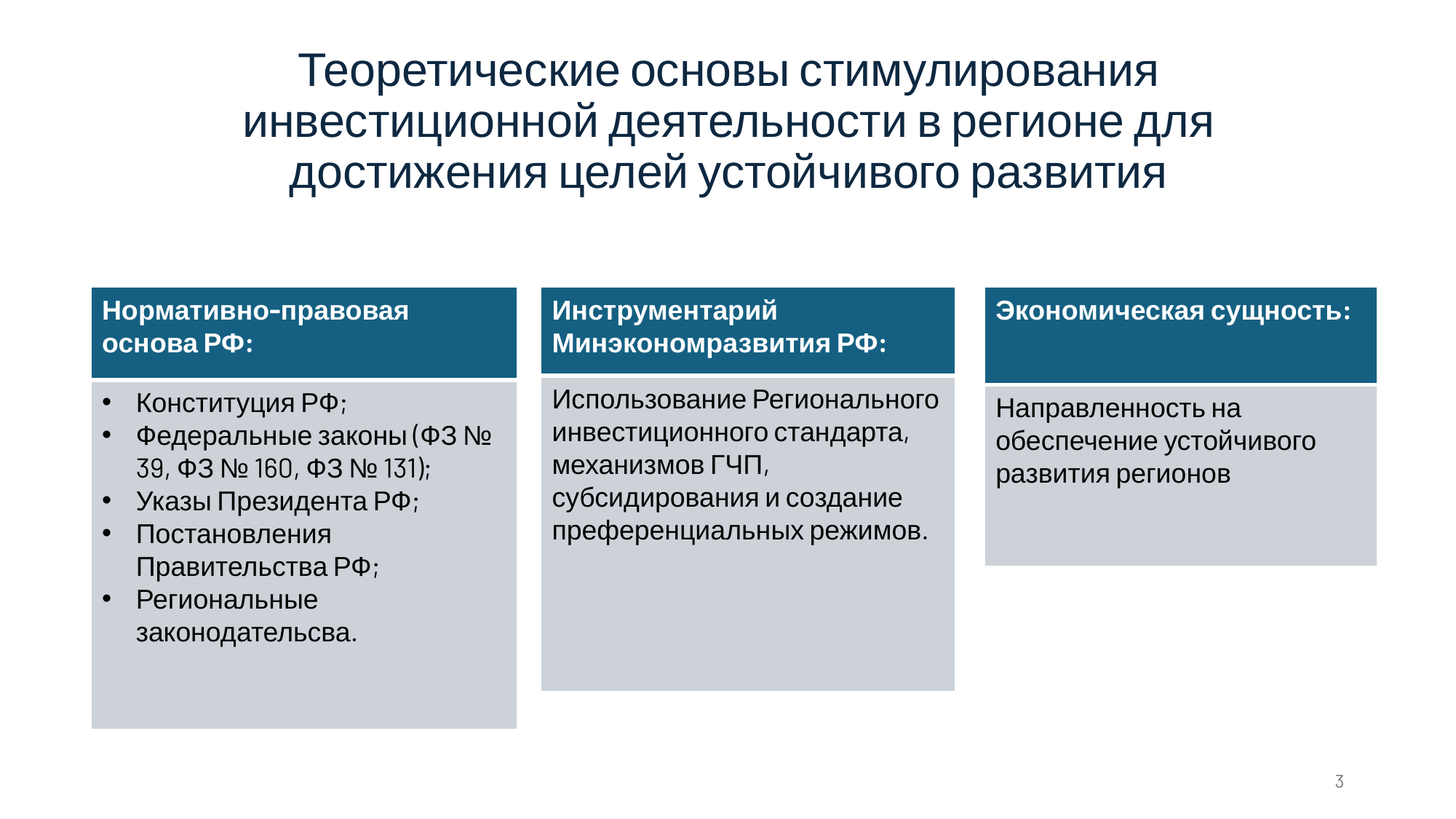

# Теоретические основы стимулирования инвестиционной деятельности в регионе для достижения целей устойчивого развития
| Нормативно-правовая основа РФ: |
| --- |
| Конституция РФ; Федеральные законы (ФЗ № 39, ФЗ № 160, ФЗ № 131); Указы Президента РФ; Постановления Правительства РФ; Региональные законодательсва. |
| Инструментарий Минэкономразвития РФ: |
| --- |
| Использование Регионального инвестиционного стандарта, механизмов ГЧП, субсидирования и создание преференциальных режимов. |
| Экономическая сущность: |
| --- |
| Направленность на обеспечение устойчивого развития регионов |
3